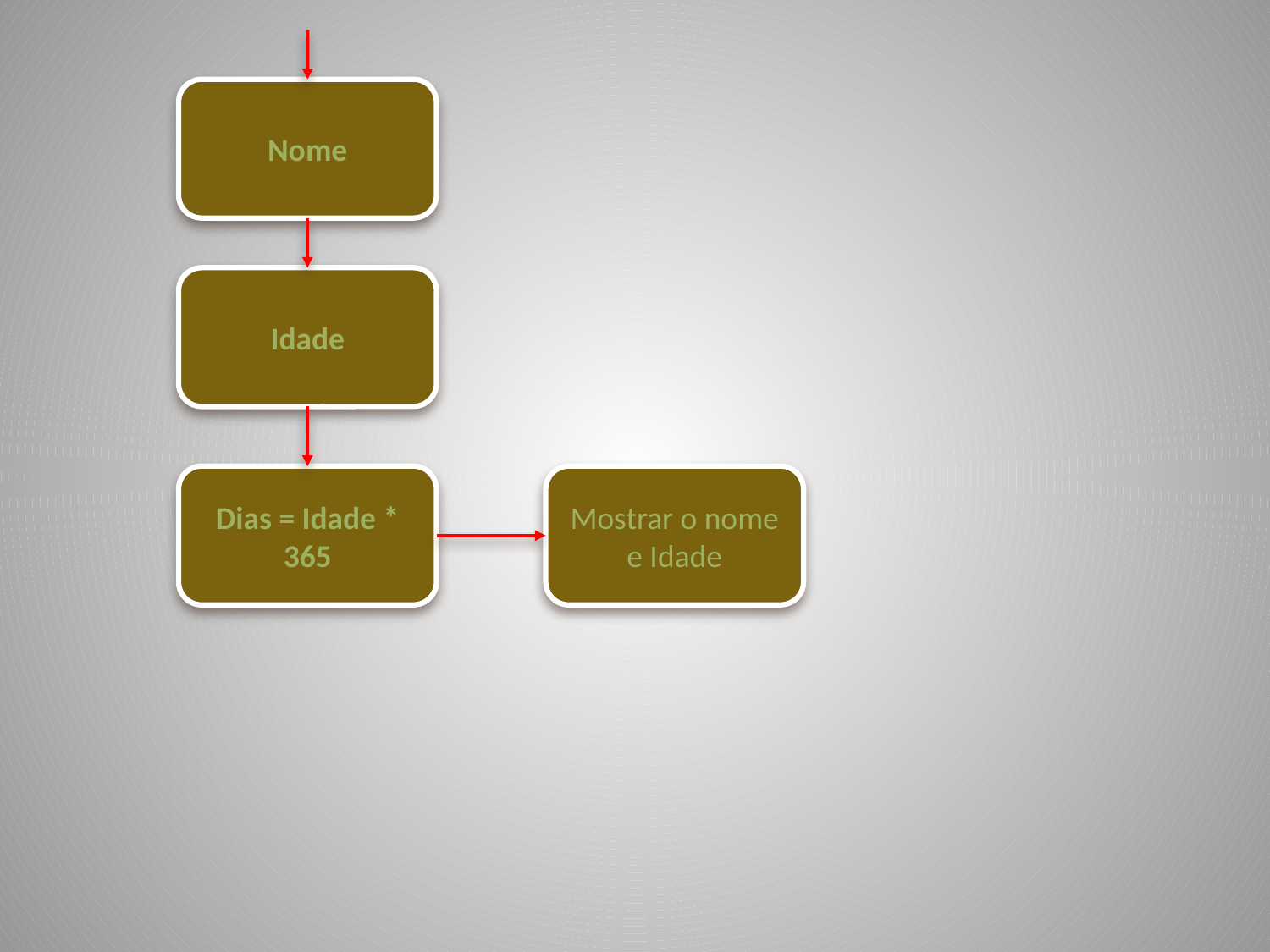

Nome
Idade
Dias = Idade * 365
Mostrar o nome e Idade